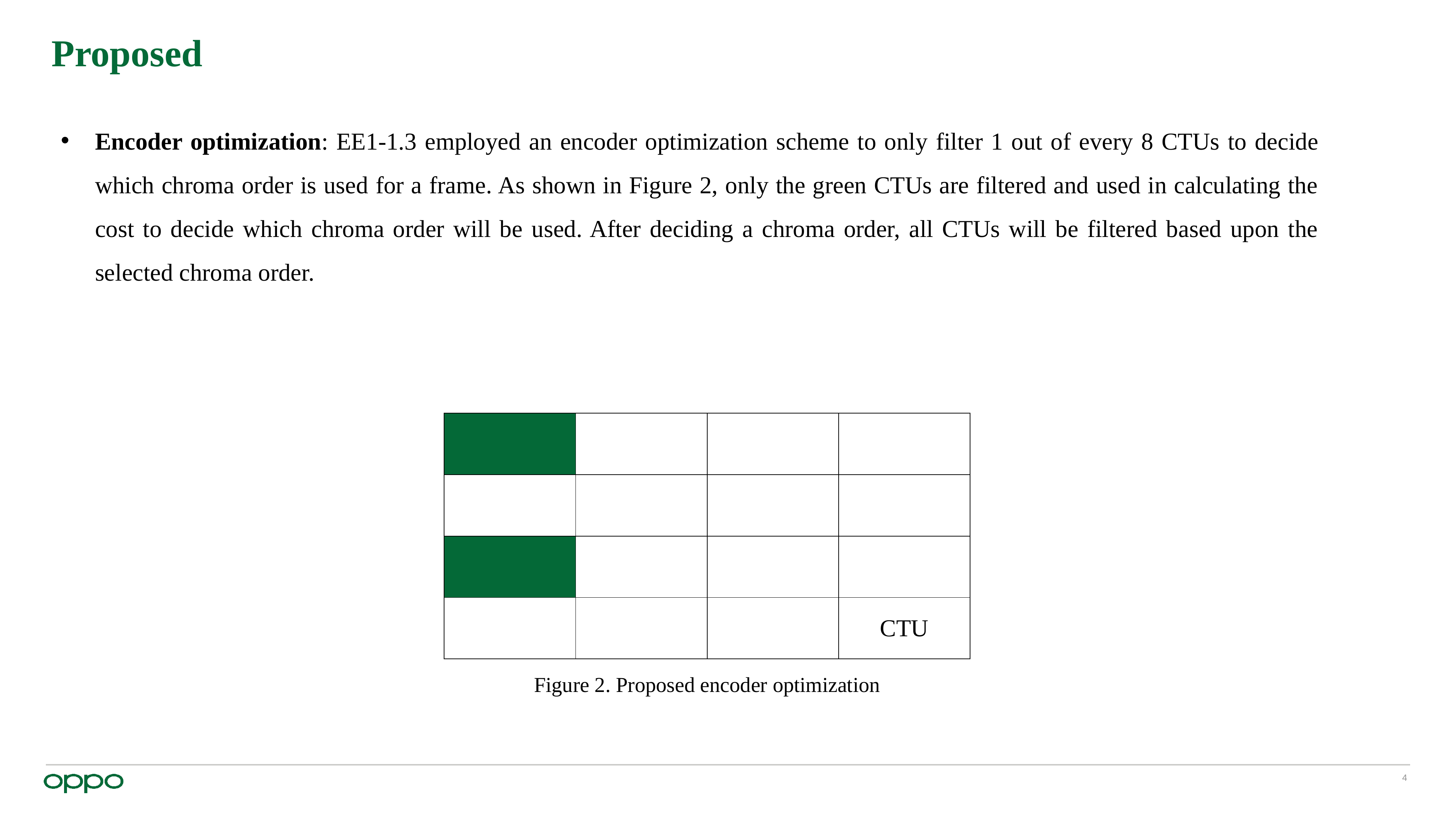

# Proposed
Encoder optimization: EE1-1.3 employed an encoder optimization scheme to only filter 1 out of every 8 CTUs to decide which chroma order is used for a frame. As shown in Figure 2, only the green CTUs are filtered and used in calculating the cost to decide which chroma order will be used. After deciding a chroma order, all CTUs will be filtered based upon the selected chroma order.

|  |  |  |  |
| --- | --- | --- | --- |
|  |  |  |  |
|  |  |  |  |
|  |  |  | CTU |
Figure 2. Proposed encoder optimization